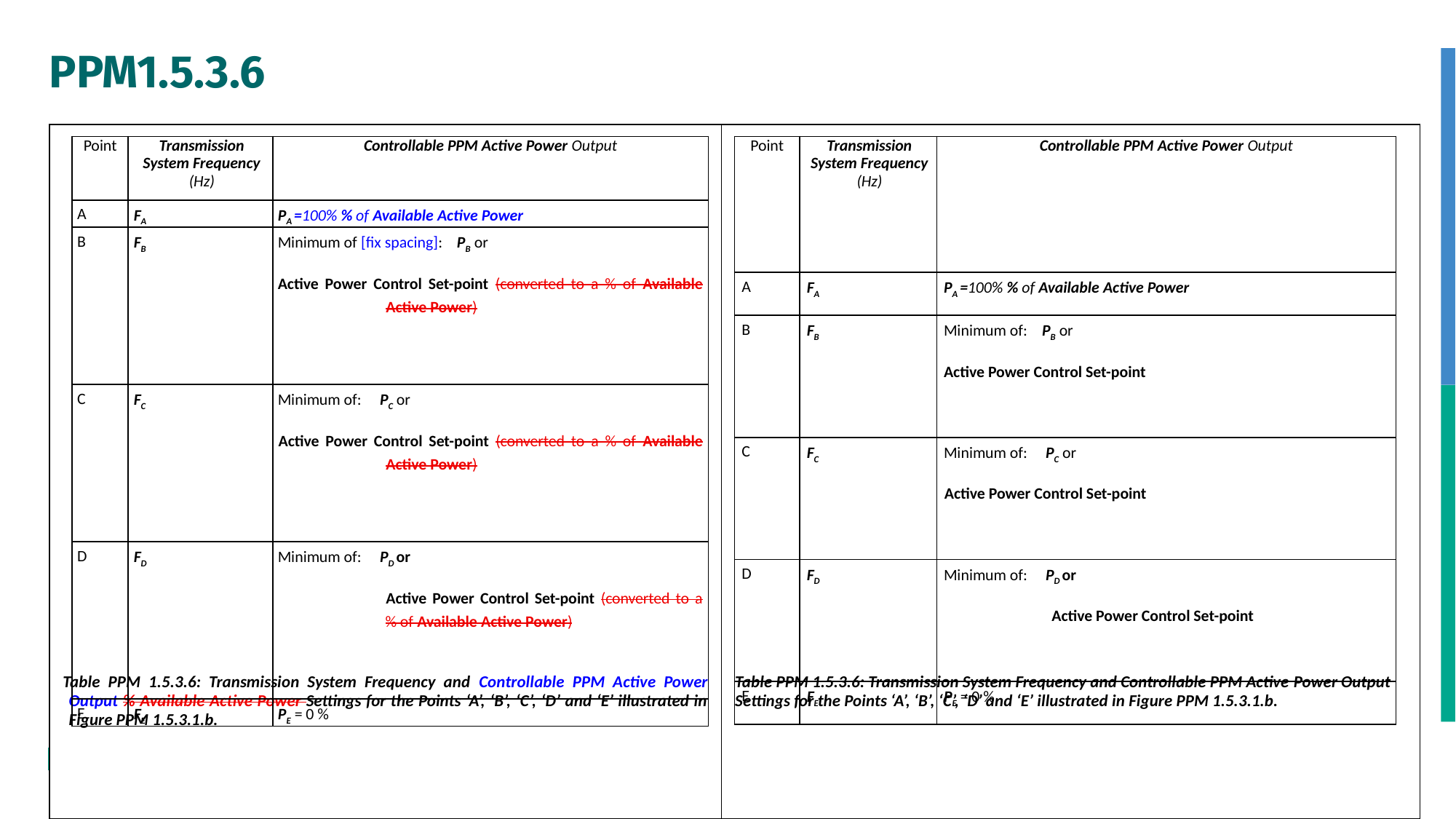

# PPM1.5.3.6
| Table PPM 1.5.3.6: Transmission System Frequency and Controllable PPM Active Power Output % Available Active Power Settings for the Points ‘A’, ‘B’, ‘C’, ‘D’ and ‘E’ illustrated in Figure PPM 1.5.3.1.b. | Table PPM 1.5.3.6: Transmission System Frequency and Controllable PPM Active Power Output Settings for the Points ‘A’, ‘B’, ‘C’, ‘D’ and ‘E’ illustrated in Figure PPM 1.5.3.1.b. |
| --- | --- |
| Point | Transmission System Frequency (Hz) | Controllable PPM Active Power Output |
| --- | --- | --- |
| A | FA | PA =100% % of Available Active Power |
| B | FB | Minimum of [fix spacing]: PB or Active Power Control Set-point (converted to a % of Available Active Power) |
| C | FC | Minimum of: PC or Active Power Control Set-point (converted to a % of Available Active Power) |
| D | FD | Minimum of: PD or Active Power Control Set-point (converted to a % of Available Active Power) |
| E | FE | PE = 0 % |
| Point | Transmission System Frequency (Hz) | Controllable PPM Active Power Output |
| --- | --- | --- |
| A | FA | PA =100% % of Available Active Power |
| B | FB | Minimum of: PB or Active Power Control Set-point |
| C | FC | Minimum of: PC or Active Power Control Set-point |
| D | FD | Minimum of: PD or Active Power Control Set-point |
| E | FE | PE = 0 % |
9